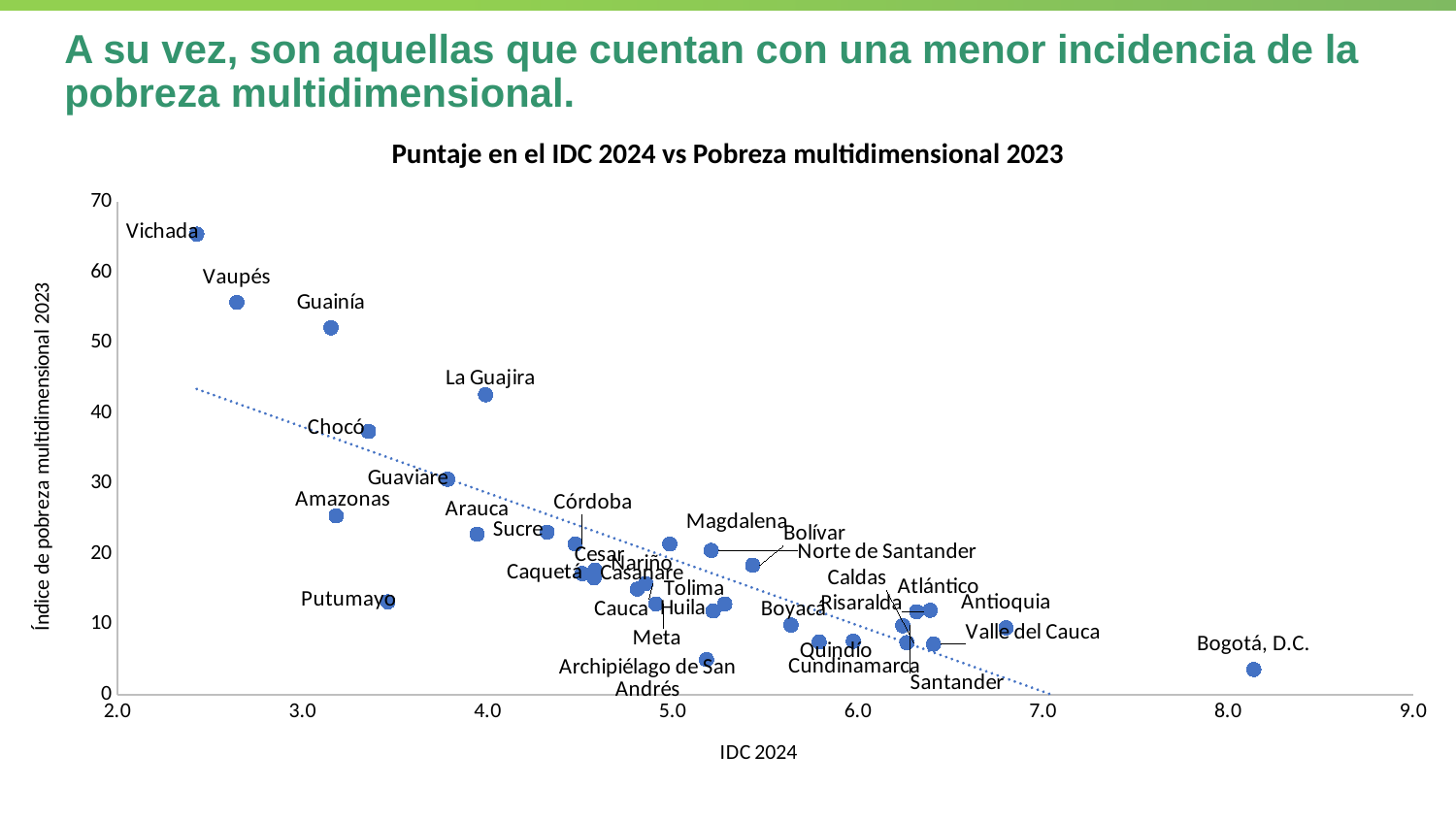

# A su vez, son aquellas que cuentan con una menor incidencia de la pobreza multidimensional.
Puntaje en el IDC 2024 vs Pobreza multidimensional 2023

### Chart

| Category | IPM 2023 |
|---|---|